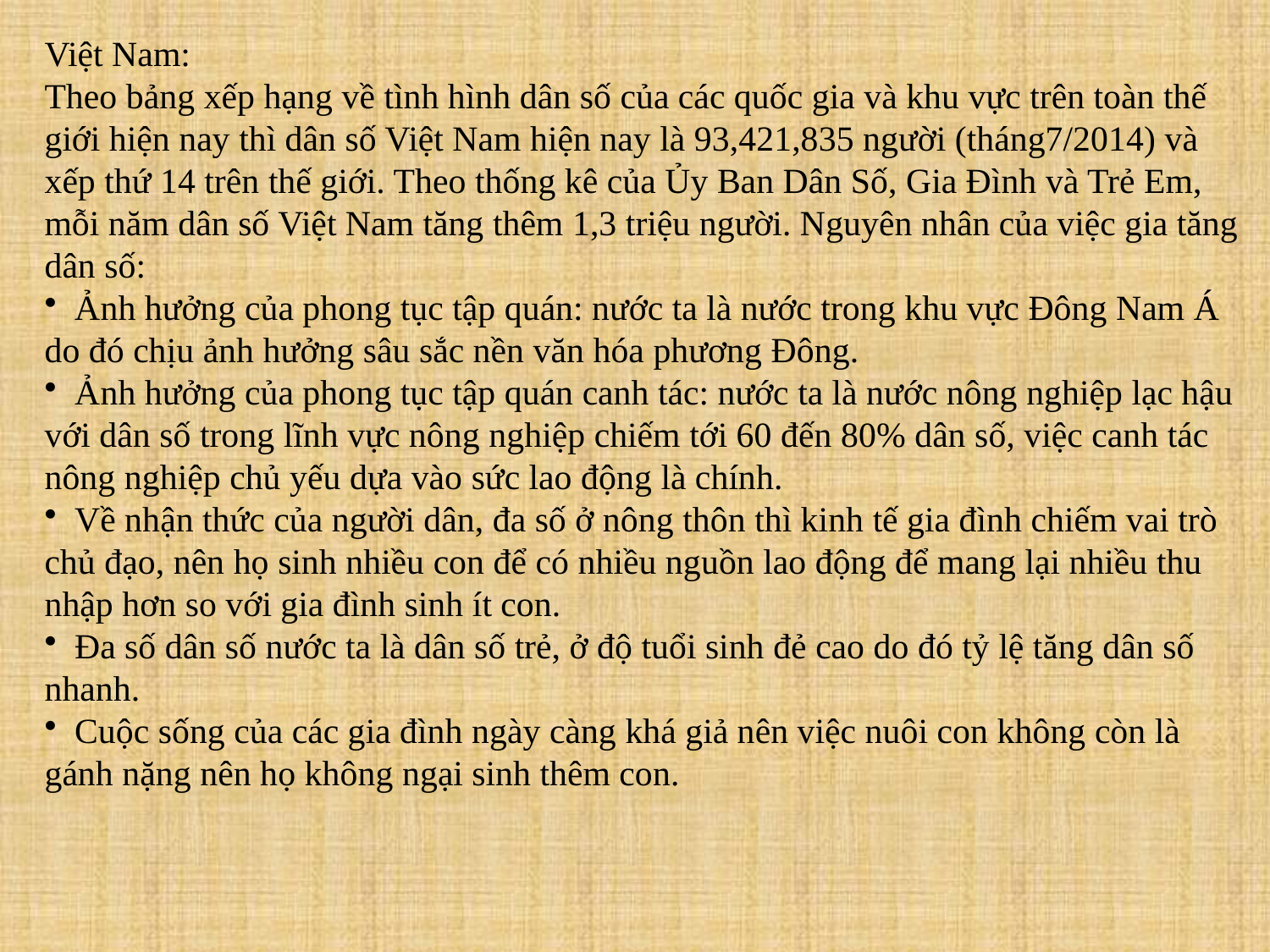

Việt Nam:
Theo bảng xếp hạng về tình hình dân số của các quốc gia và khu vực trên toàn thế giới hiện nay thì dân số Việt Nam hiện nay là 93,421,835 người (tháng7/2014) và xếp thứ 14 trên thế giới. Theo thống kê của Ủy Ban Dân Số, Gia Đình và Trẻ Em, mỗi năm dân số Việt Nam tăng thêm 1,3 triệu người. Nguyên nhân của việc gia tăng dân số:
  Ảnh hưởng của phong tục tập quán: nước ta là nước trong khu vực Đông Nam Á do đó chịu ảnh hưởng sâu sắc nền văn hóa phương Đông.
  Ảnh hưởng của phong tục tập quán canh tác: nước ta là nước nông nghiệp lạc hậu với dân số trong lĩnh vực nông nghiệp chiếm tới 60 đến 80% dân số, việc canh tác nông nghiệp chủ yếu dựa vào sức lao động là chính.
  Về nhận thức của người dân, đa số ở nông thôn thì kinh tế gia đình chiếm vai trò chủ đạo, nên họ sinh nhiều con để có nhiều nguồn lao động để mang lại nhiều thu nhập hơn so với gia đình sinh ít con.
  Đa số dân số nước ta là dân số trẻ, ở độ tuổi sinh đẻ cao do đó tỷ lệ tăng dân số nhanh.
  Cuộc sống của các gia đình ngày càng khá giả nên việc nuôi con không còn là gánh nặng nên họ không ngại sinh thêm con.